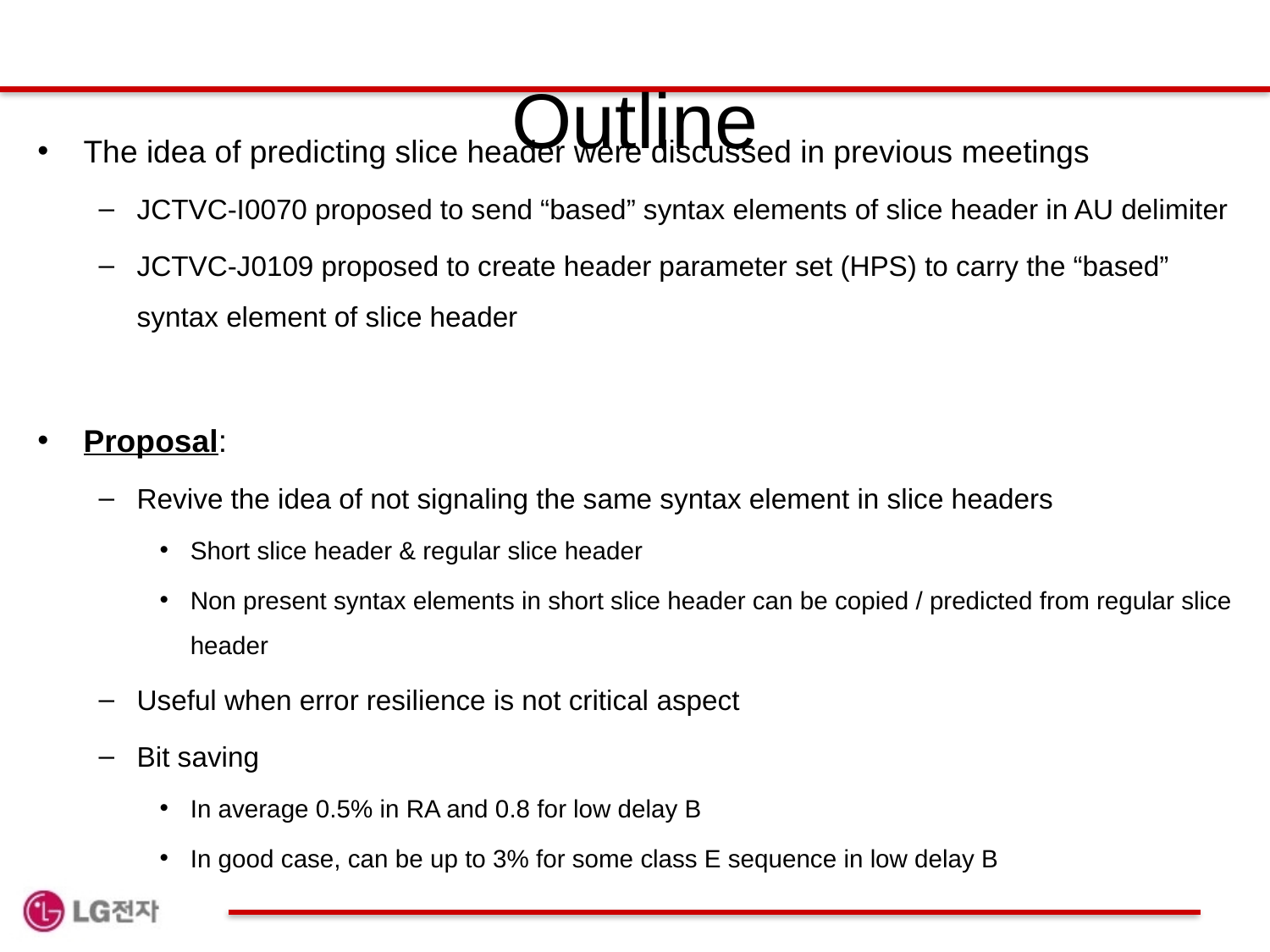

# Outline
The idea of predicting slice header were discussed in previous meetings
JCTVC-I0070 proposed to send “based” syntax elements of slice header in AU delimiter
JCTVC-J0109 proposed to create header parameter set (HPS) to carry the “based” syntax element of slice header

Proposal:
Revive the idea of not signaling the same syntax element in slice headers
Short slice header & regular slice header
Non present syntax elements in short slice header can be copied / predicted from regular slice header
Useful when error resilience is not critical aspect
Bit saving
In average 0.5% in RA and 0.8 for low delay B
In good case, can be up to 3% for some class E sequence in low delay B